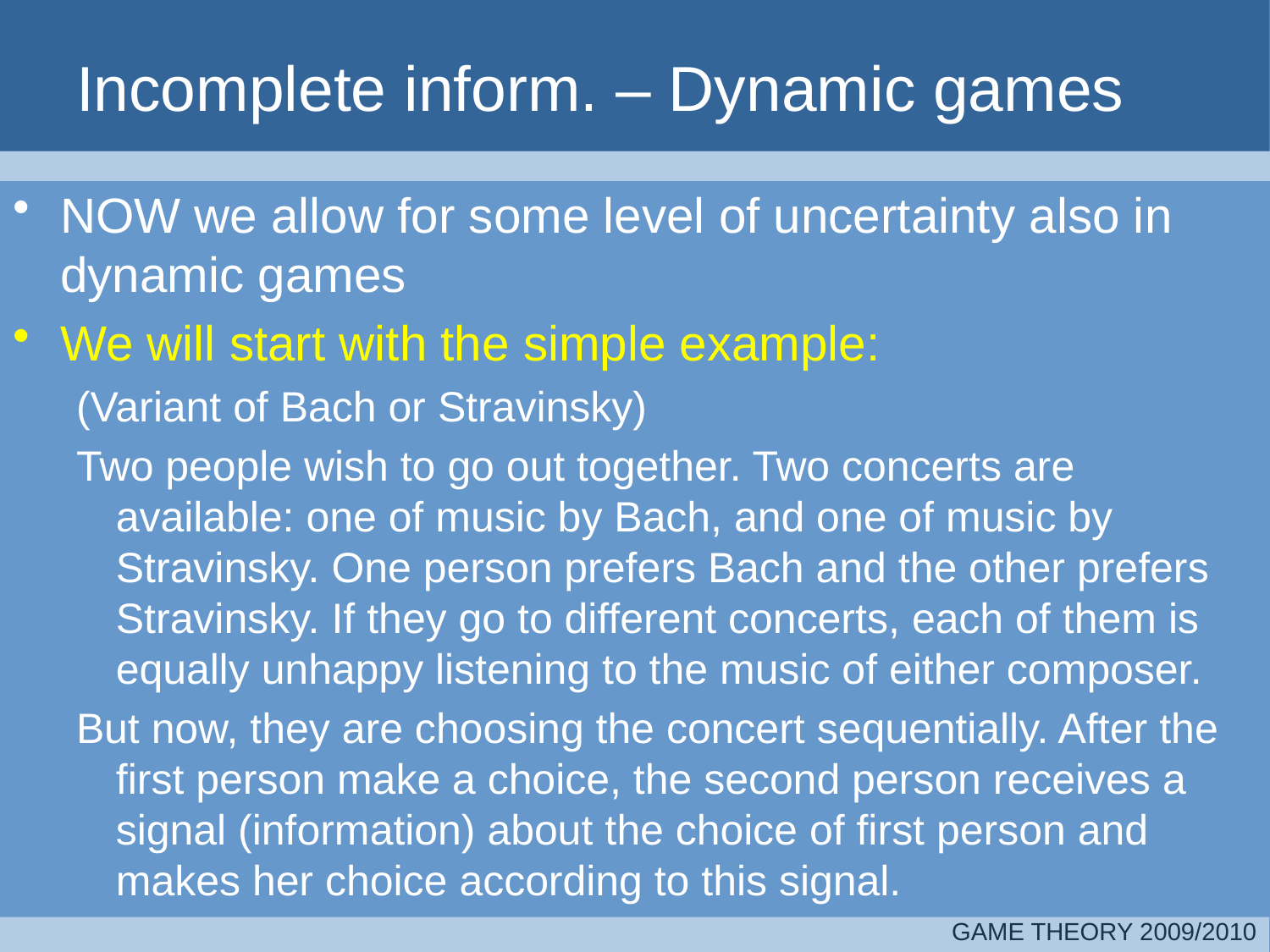

# Incomplete inform. – Dynamic games
NOW we allow for some level of uncertainty also in dynamic games
We will start with the simple example:
(Variant of Bach or Stravinsky)
Two people wish to go out together. Two concerts are available: one of music by Bach, and one of music by Stravinsky. One person prefers Bach and the other prefers Stravinsky. If they go to different concerts, each of them is equally unhappy listening to the music of either composer.
But now, they are choosing the concert sequentially. After the first person make a choice, the second person receives a signal (information) about the choice of first person and makes her choice according to this signal.

GAME THEORY 2009/2010